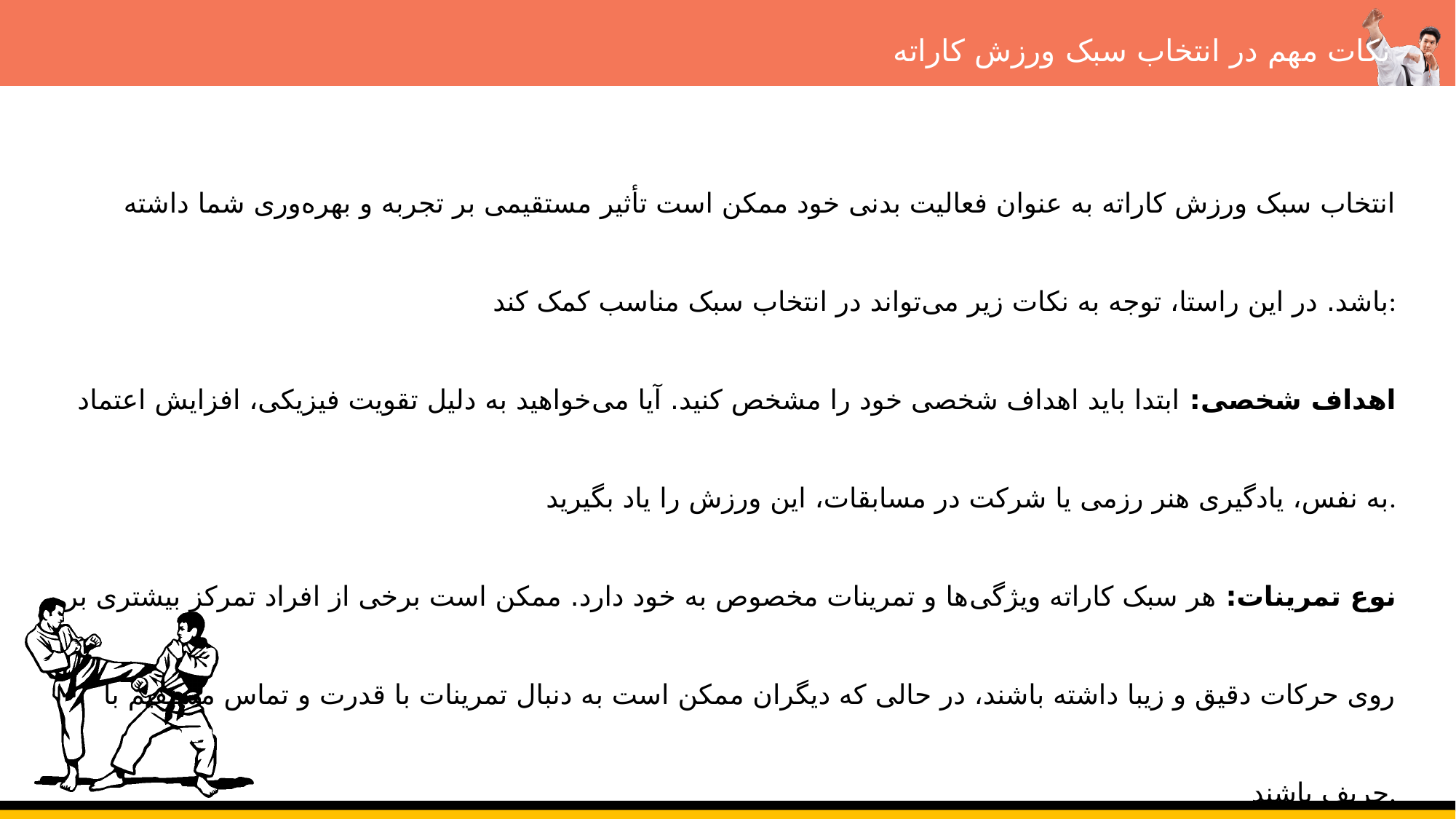

نکات مهم در انتخاب سبک ورزش کاراته
انتخاب سبک ورزش کاراته به عنوان فعالیت بدنی خود ممکن است تأثیر مستقیمی بر تجربه و بهره‌وری شما داشته باشد. در این راستا، توجه به نکات زیر می‌تواند در انتخاب سبک مناسب کمک کند:
اهداف شخصی: ابتدا باید اهداف شخصی خود را مشخص کنید. آیا می‌خواهید به دلیل تقویت فیزیکی، افزایش اعتماد به نفس، یادگیری هنر رزمی یا شرکت در مسابقات، این ورزش را یاد بگیرید.
نوع تمرینات: هر سبک کاراته ویژگی‌ها و تمرینات مخصوص به خود دارد. ممکن است برخی از افراد تمرکز بیشتری بر روی حرکات دقیق و زیبا داشته باشند، در حالی که دیگران ممکن است به دنبال تمرینات با قدرت و تماس مستقیم با حریف باشند.